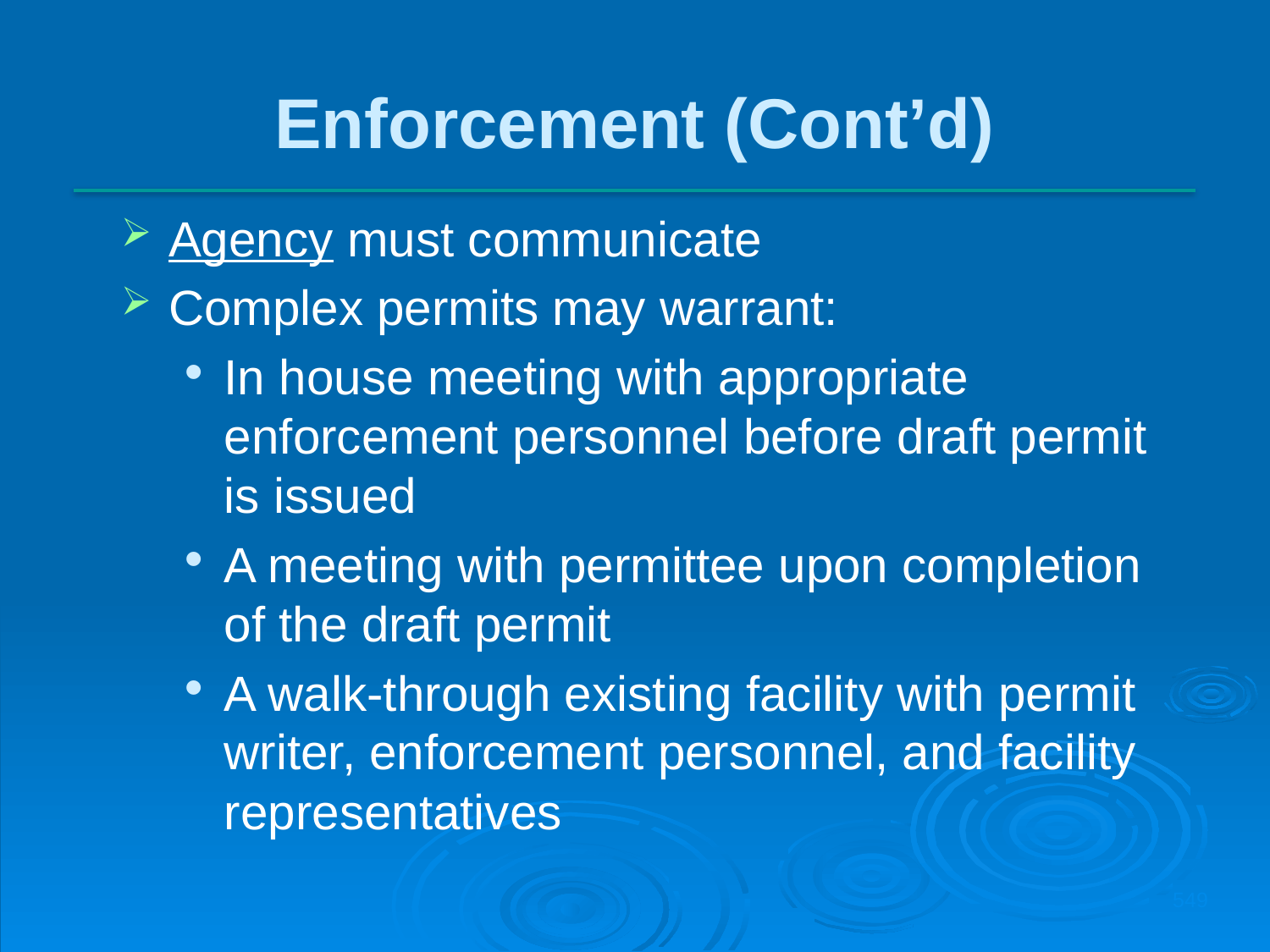

Enforcement (Cont’d)
Agency must communicate
Complex permits may warrant:
In house meeting with appropriate enforcement personnel before draft permit is issued
A meeting with permittee upon completion of the draft permit
A walk-through existing facility with permit writer, enforcement personnel, and facility representatives
549